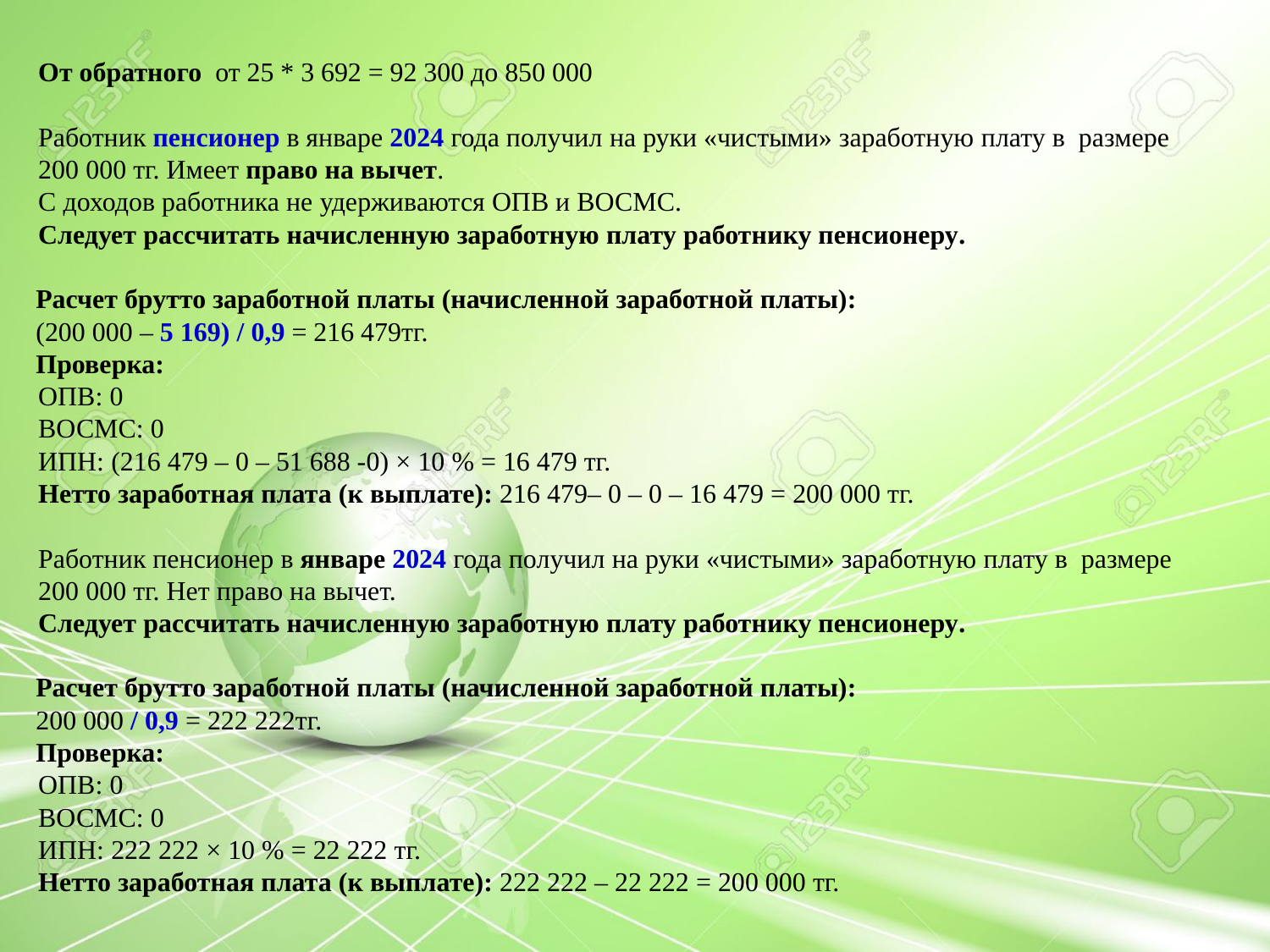

От обратного  от 25 * 3 692 = 92 300 до 850 000

Работник пенсионер в январе 2024 года получил на руки «чистыми» заработную плату в  размере
200 000 тг. Имеет право на вычет.
С доходов работника не удерживаются ОПВ и ВОСМС.
Следует рассчитать начисленную заработную плату работнику пенсионеру.

Расчет брутто заработной платы (начисленной заработной платы):
(200 000 – 5 169) / 0,9 = 216 479тг.
Проверка:
ОПВ: 0
ВОСМС: 0
ИПН: (216 479 – 0 – 51 688 -0) × 10 % = 16 479 тг.
Нетто заработная плата (к выплате): 216 479– 0 – 0 – 16 479 = 200 000 тг.

Работник пенсионер в январе 2024 года получил на руки «чистыми» заработную плату в  размере 200 000 тг. Нет право на вычет.
Следует рассчитать начисленную заработную плату работнику пенсионеру.

Расчет брутто заработной платы (начисленной заработной платы):
200 000 / 0,9 = 222 222тг.
Проверка:
ОПВ: 0
ВОСМС: 0
ИПН: 222 222 × 10 % = 22 222 тг.
Нетто заработная плата (к выплате): 222 222 – 22 222 = 200 000 тг.
91